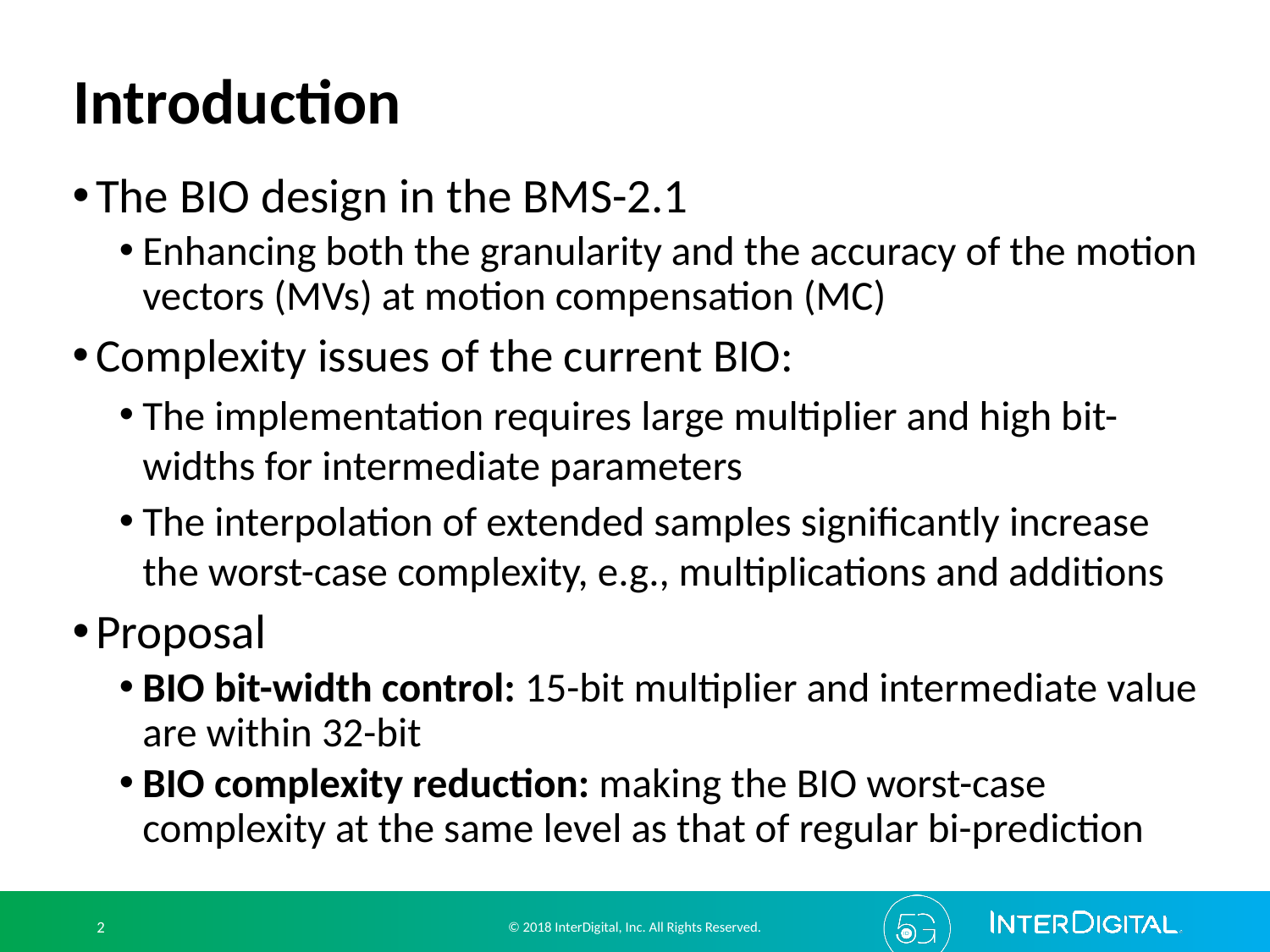

# Introduction
The BIO design in the BMS-2.1
Enhancing both the granularity and the accuracy of the motion vectors (MVs) at motion compensation (MC)
Complexity issues of the current BIO:
The implementation requires large multiplier and high bit-widths for intermediate parameters
The interpolation of extended samples significantly increase the worst-case complexity, e.g., multiplications and additions
Proposal
BIO bit-width control: 15-bit multiplier and intermediate value are within 32-bit
BIO complexity reduction: making the BIO worst-case complexity at the same level as that of regular bi-prediction
© 2018 InterDigital, Inc. All Rights Reserved.
2